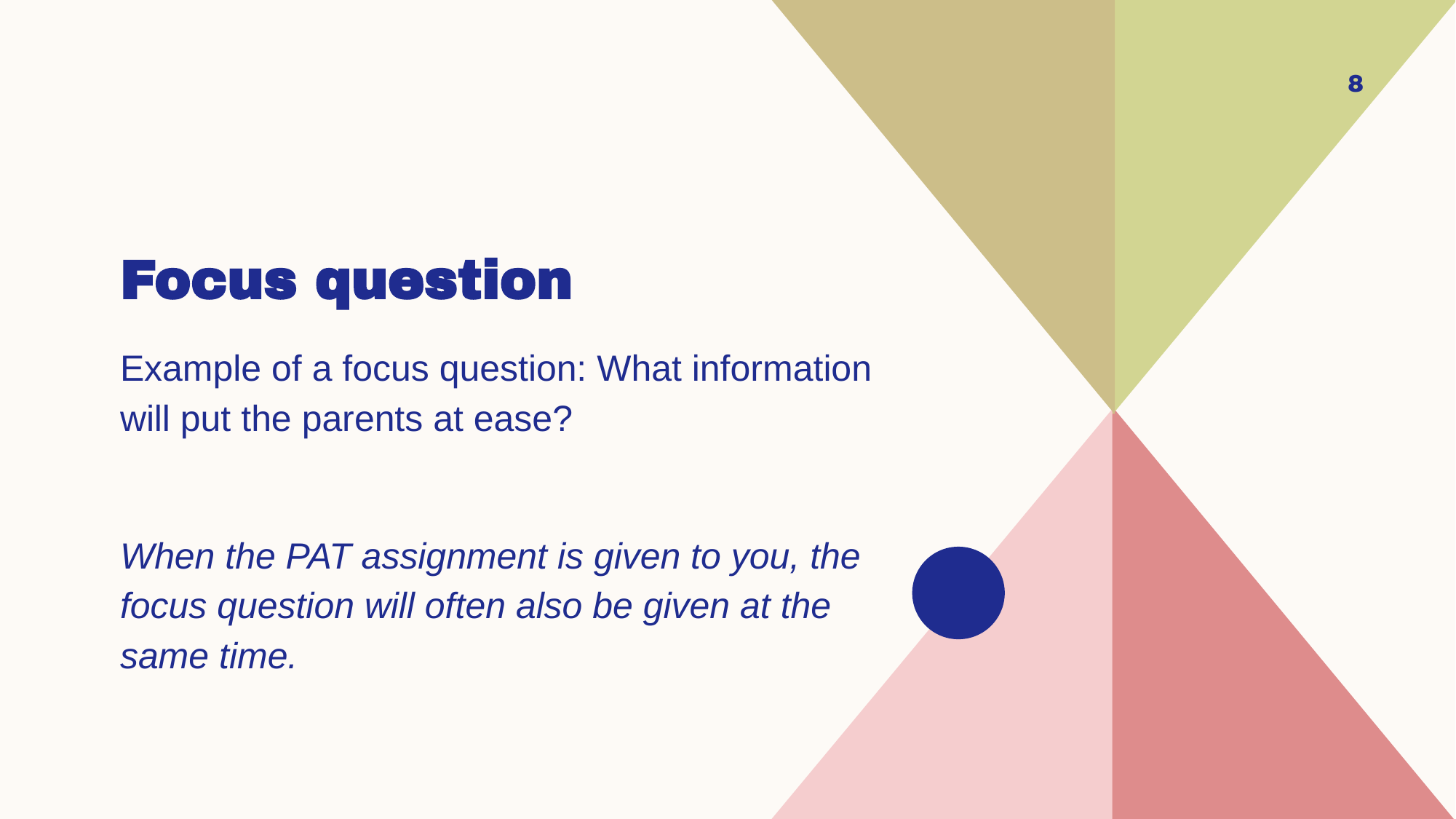

8
# Focus question
Example of a focus question: What information will put the parents at ease?

When the PAT assignment is given to you, the focus question will often also be given at the same time.